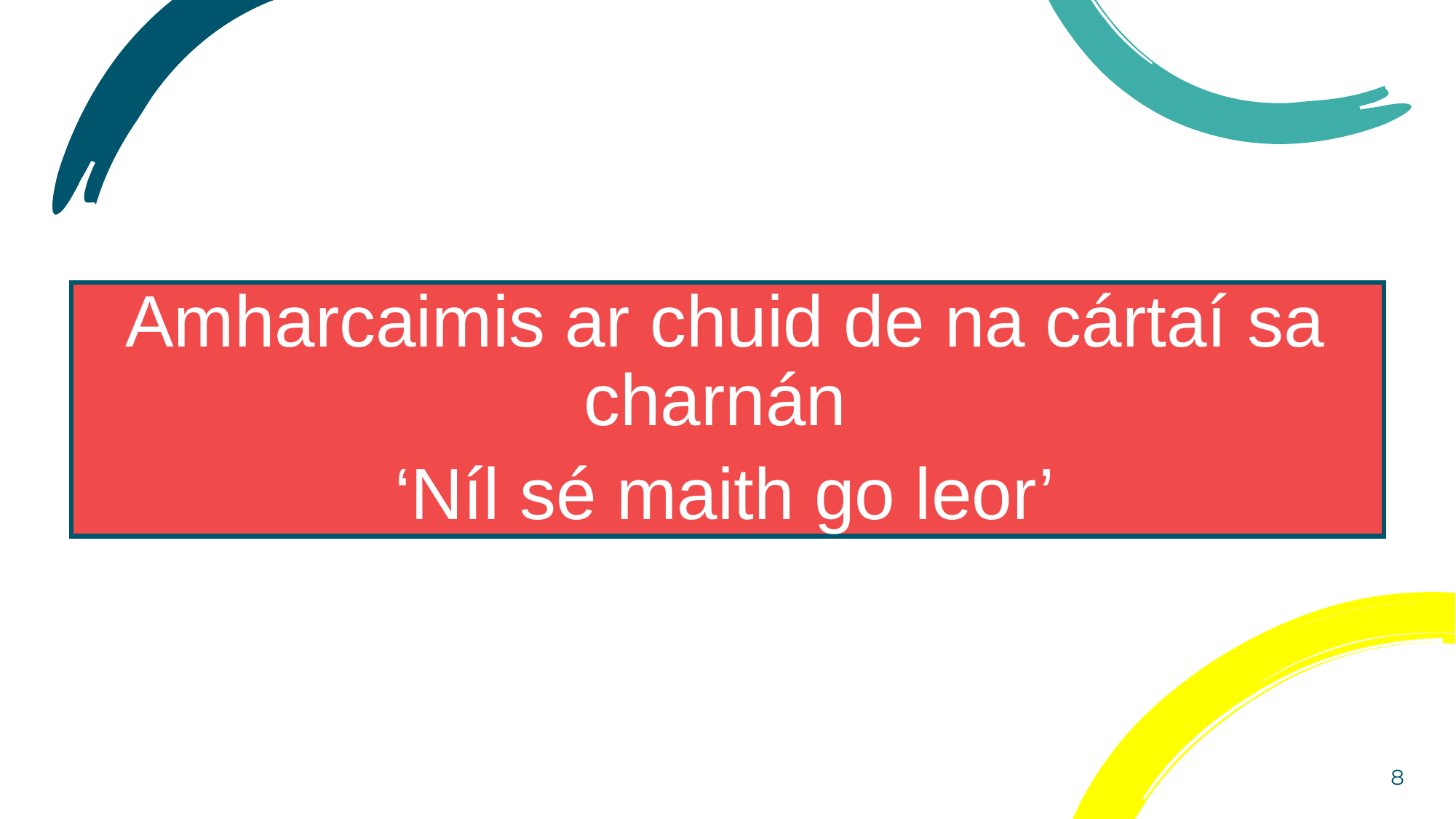

Amharcaimis ar chuid de na cártaí sa charnán
‘Níl sé maith go leor’
8